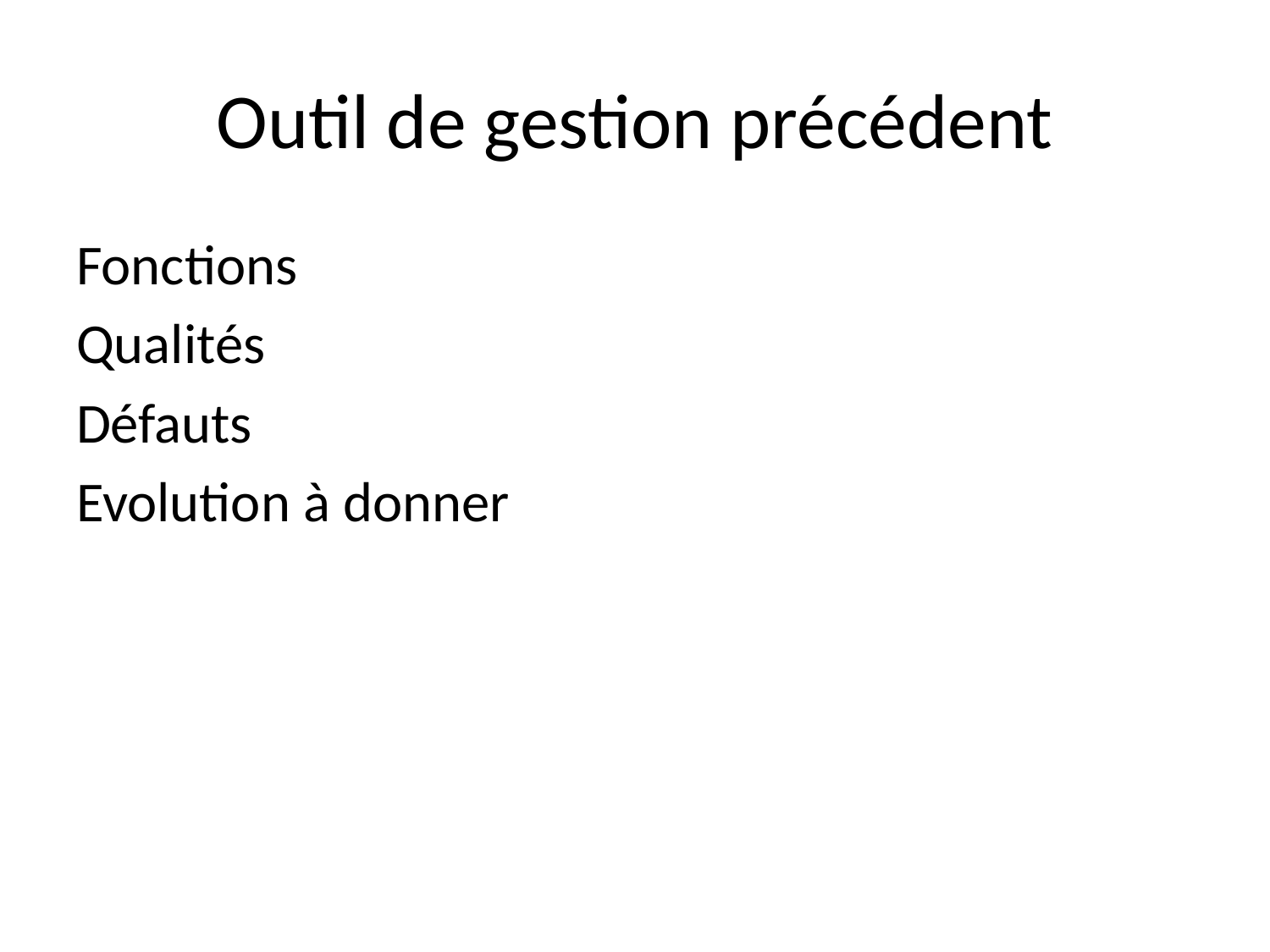

# Outil de gestion précédent
Fonctions
Qualités
Défauts
Evolution à donner